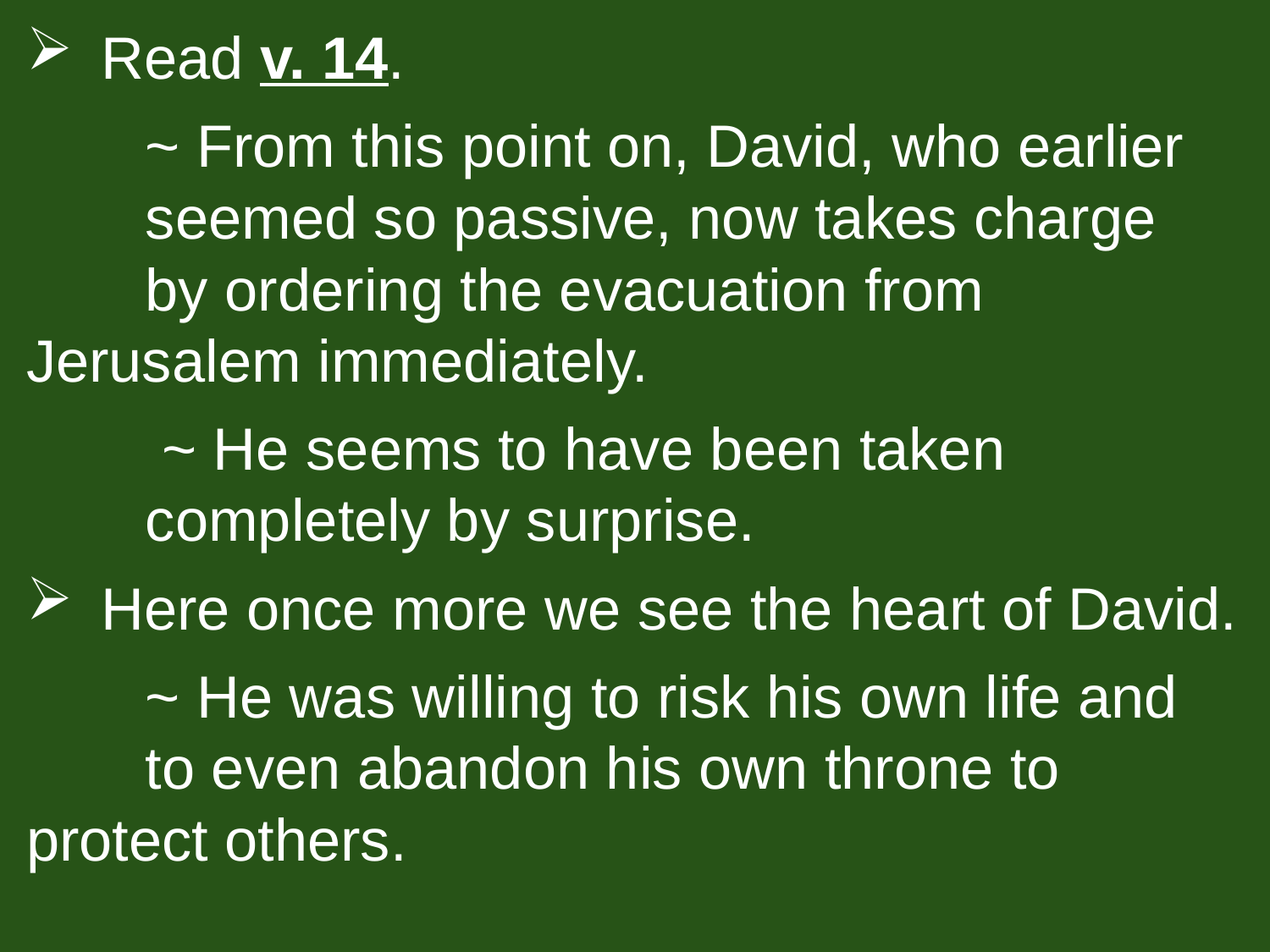

Read v. 14.
		~ From this point on, David, who earlier 					seemed so passive, now takes charge 					by ordering the evacuation from 				 	Jerusalem immediately.
	 ~ He seems to have been taken 				   		completely by surprise.
Here once more we see the heart of David.
		~ He was willing to risk his own life and 					to even abandon his own throne to 						protect others.